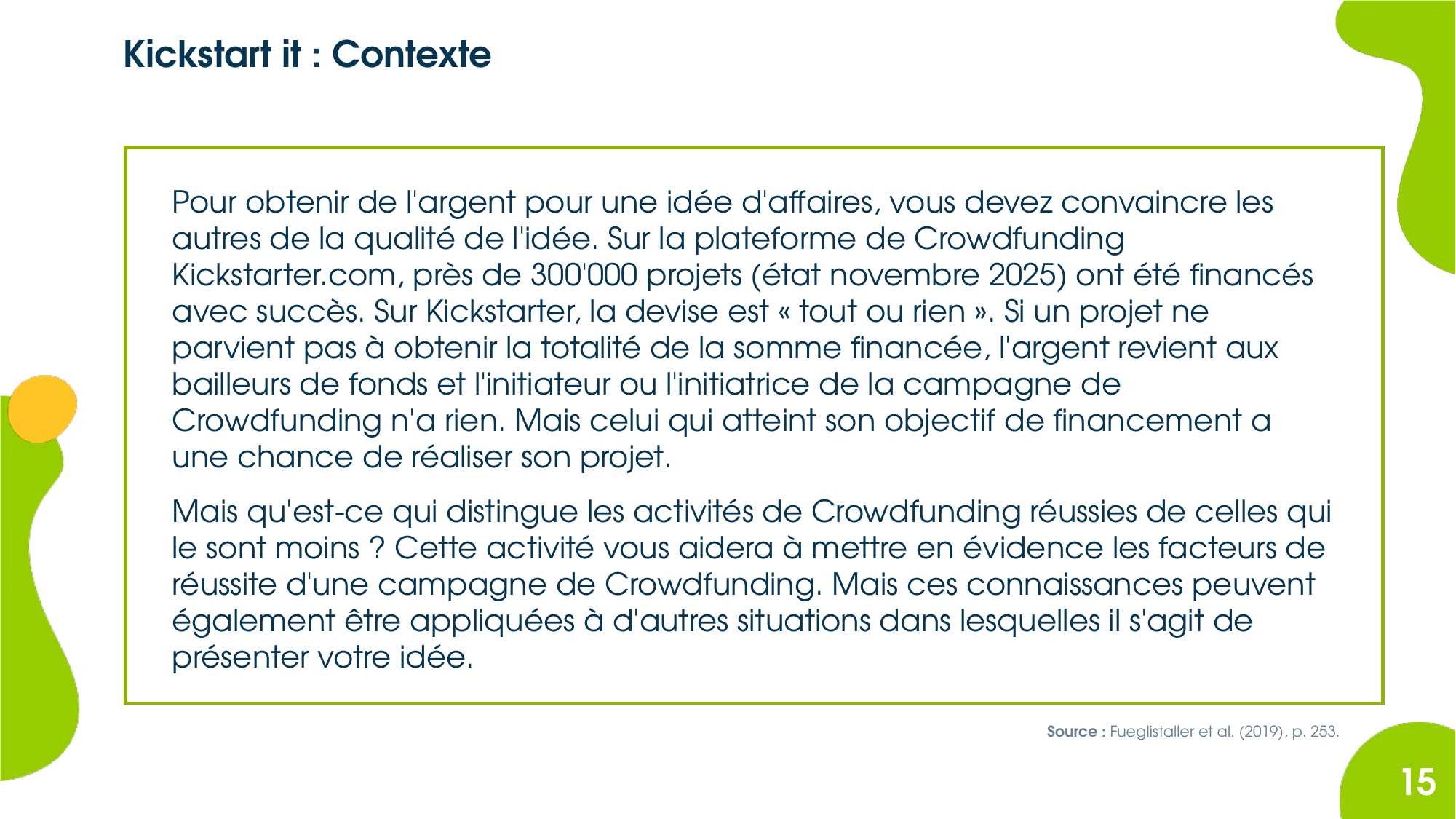

Kickstart it : Contexte

Pour obtenir de l'argent pour une idée d'affaires, vous devez convaincre les autres de la qualité de l'idée. Sur la plateforme de Crowdfunding Kickstarter.com, près de 300'000 projets (état novembre 2025) ont été financés avec succès. Sur Kickstarter, la devise est « tout ou rien ». Si un projet ne parvient pas à obtenir la totalité de la somme financée, l'argent revient aux bailleurs de fonds et l'initiateur ou l'initiatrice de la campagne de Crowdfunding n'a rien. Mais celui qui atteint son objectif de financement a une chance de réaliser son projet.
Mais qu'est-ce qui distingue les activités de Crowdfunding réussies de celles qui le sont moins ? Cette activité vous aidera à mettre en évidence les facteurs de réussite d'une campagne de Crowdfunding. Mais ces connaissances peuvent également être appliquées à d'autres situations dans lesquelles il s'agit de présenter votre idée.

Source : Fueglistaller et al. (2019), p. 253.
15